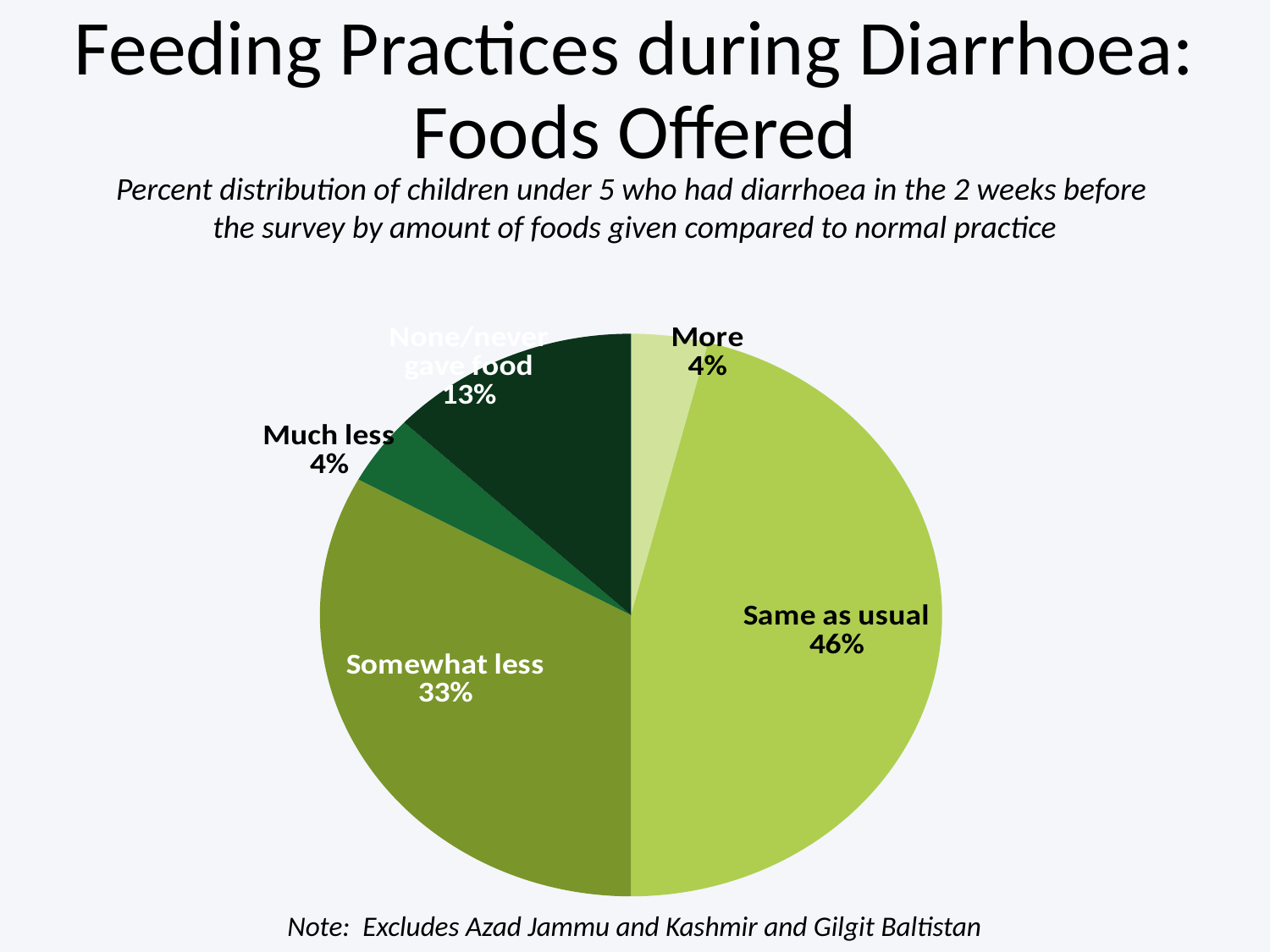

# Feeding Practices during Diarrhoea: Foods Offered
Percent distribution of children under 5 who had diarrhoea in the 2 weeks before
the survey by amount of foods given compared to normal practice

### Chart

| Category | Series 1 |
|---|---|
| More | 4.0 |
| Same as usual | 46.0 |
| Somewhat less | 33.0 |
| Much less | 4.0 |
| None/never gave food | 13.0 |
Note:  Excludes Azad Jammu and Kashmir and Gilgit Baltistan